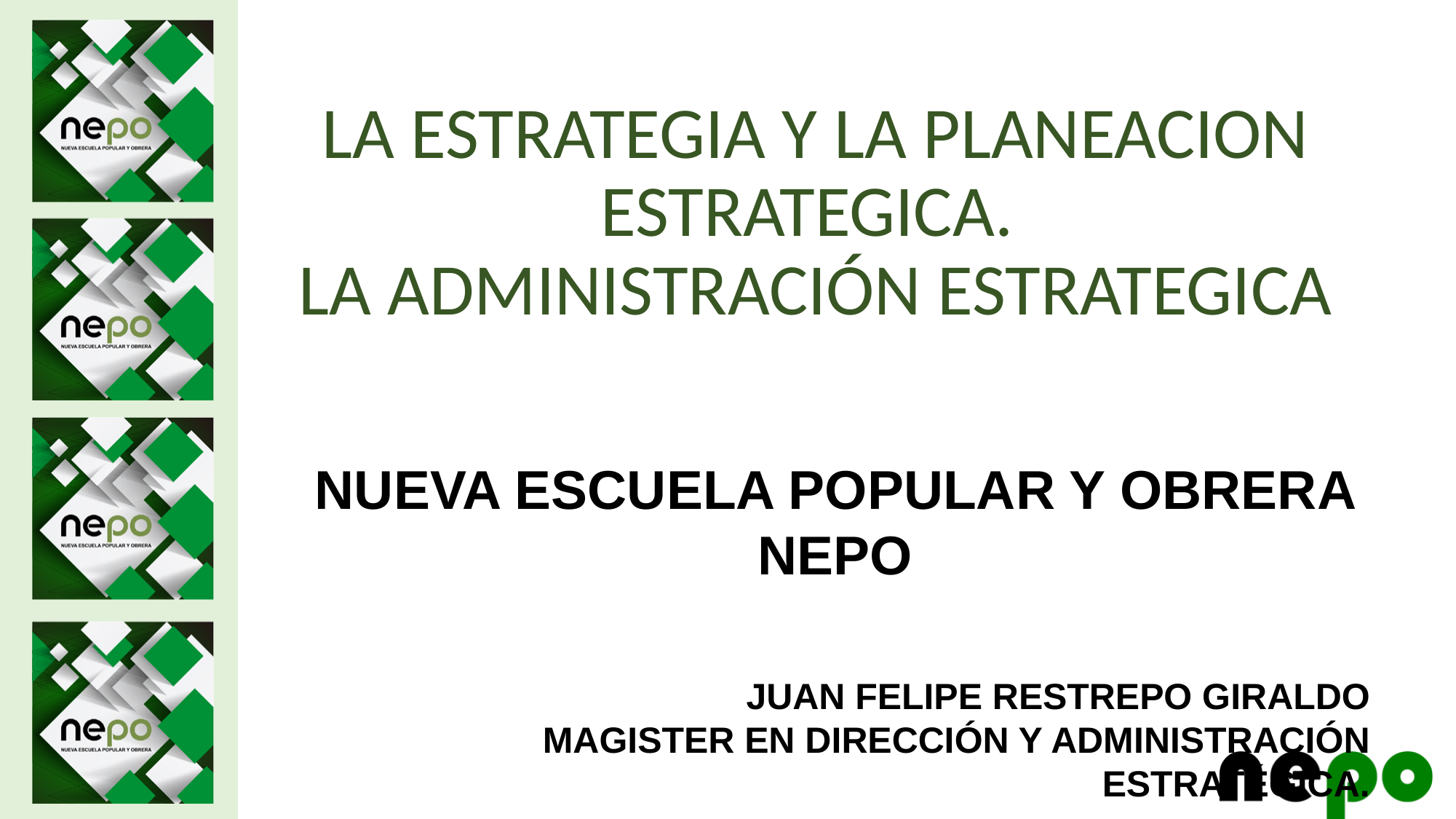

# LA ESTRATEGIA Y LA PLANEACION ESTRATEGICA. LA ADMINISTRACIÓN ESTRATEGICA
NUEVA ESCUELA POPULAR Y OBRERA NEPO

JUAN FELIPE RESTREPO GIRALDO
MAGISTER EN DIRECCIÓN Y ADMINISTRACIÓN ESTRATÉGICA.